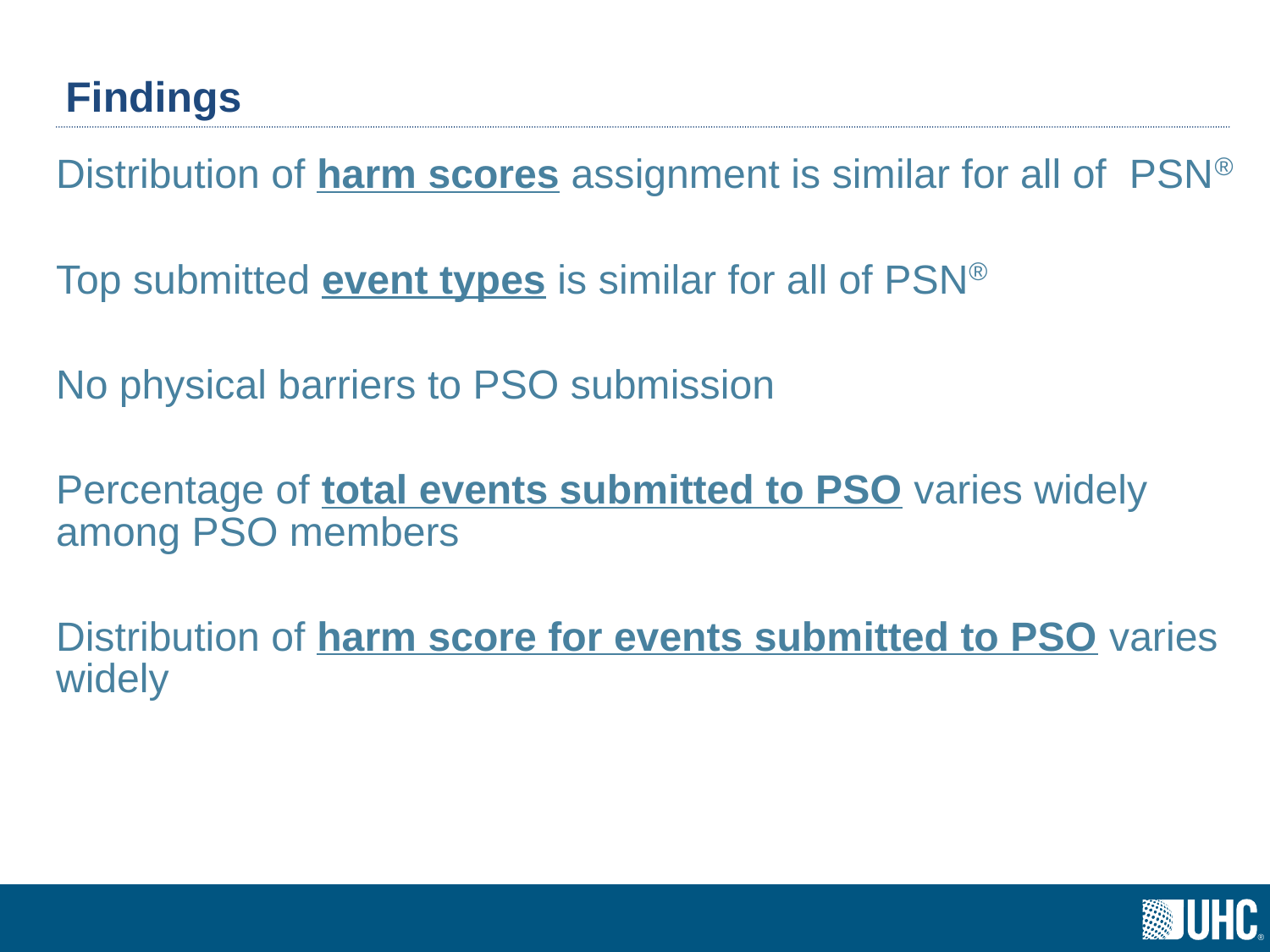

# Findings
Distribution of harm scores assignment is similar for all of  PSN®

Top submitted event types is similar for all of PSN®

No physical barriers to PSO submission

Percentage of total events submitted to PSO varies widely among PSO members

Distribution of harm score for events submitted to PSO varies widely